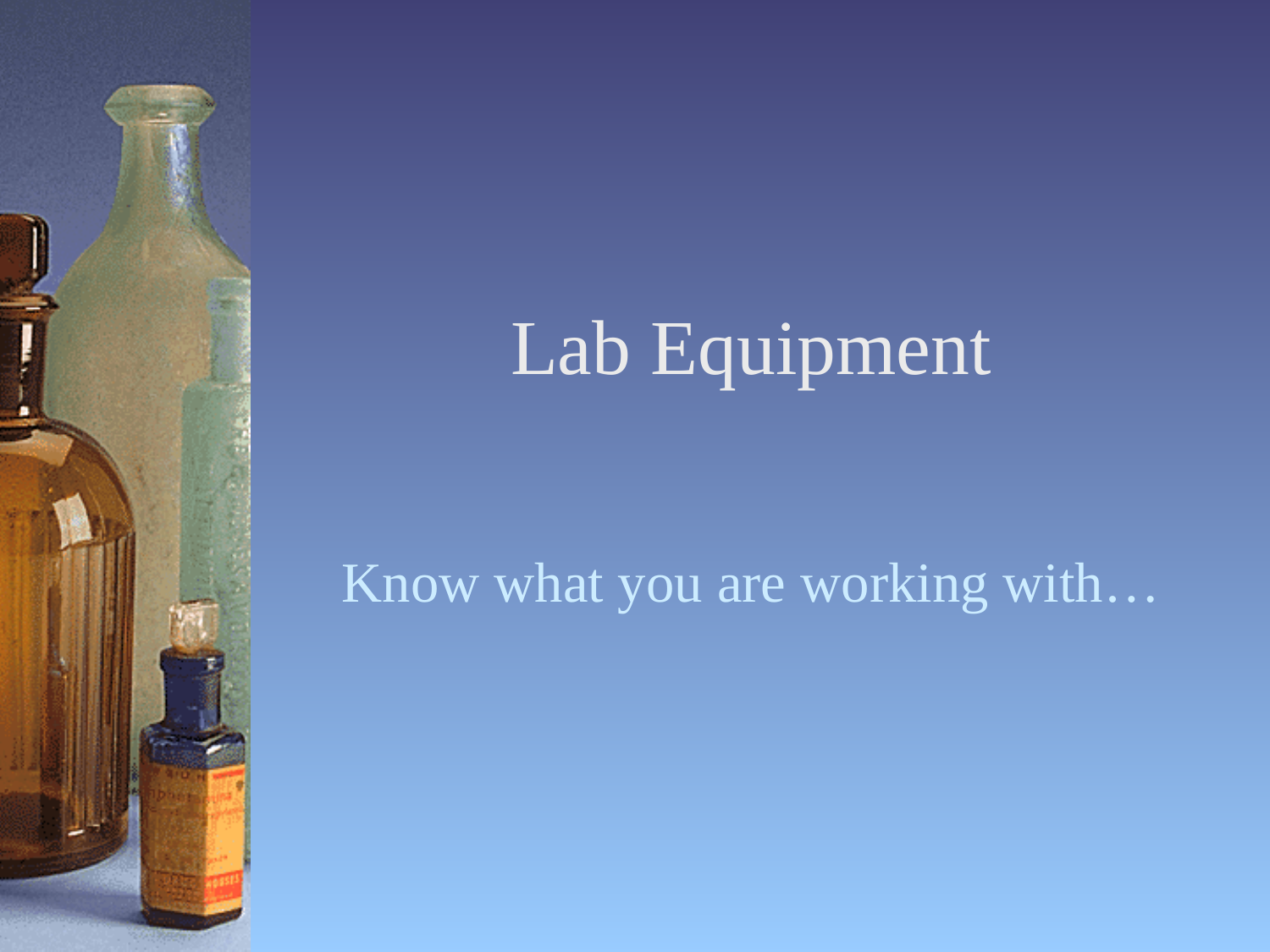

# Lab Equipment
Know what you are working with…